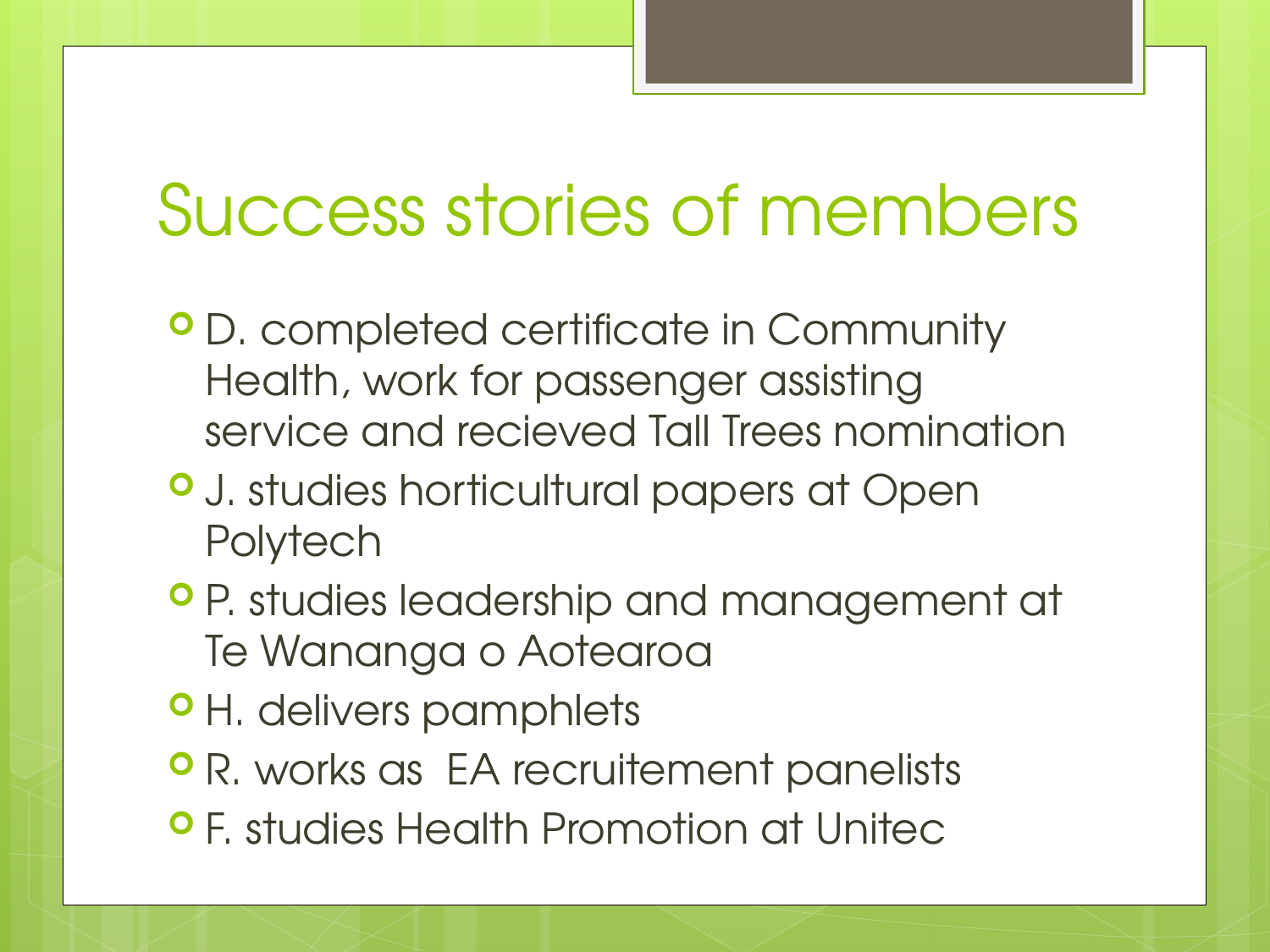

# Success stories of members
D. completed certificate in Community Health, work for passenger assisting service and recieved Tall Trees nomination
J. studies horticultural papers at Open Polytech
P. studies leadership and management at Te Wananga o Aotearoa
H. delivers pamphlets
R. works as  EA recruitement panelists
F. studies Health Promotion at Unitec